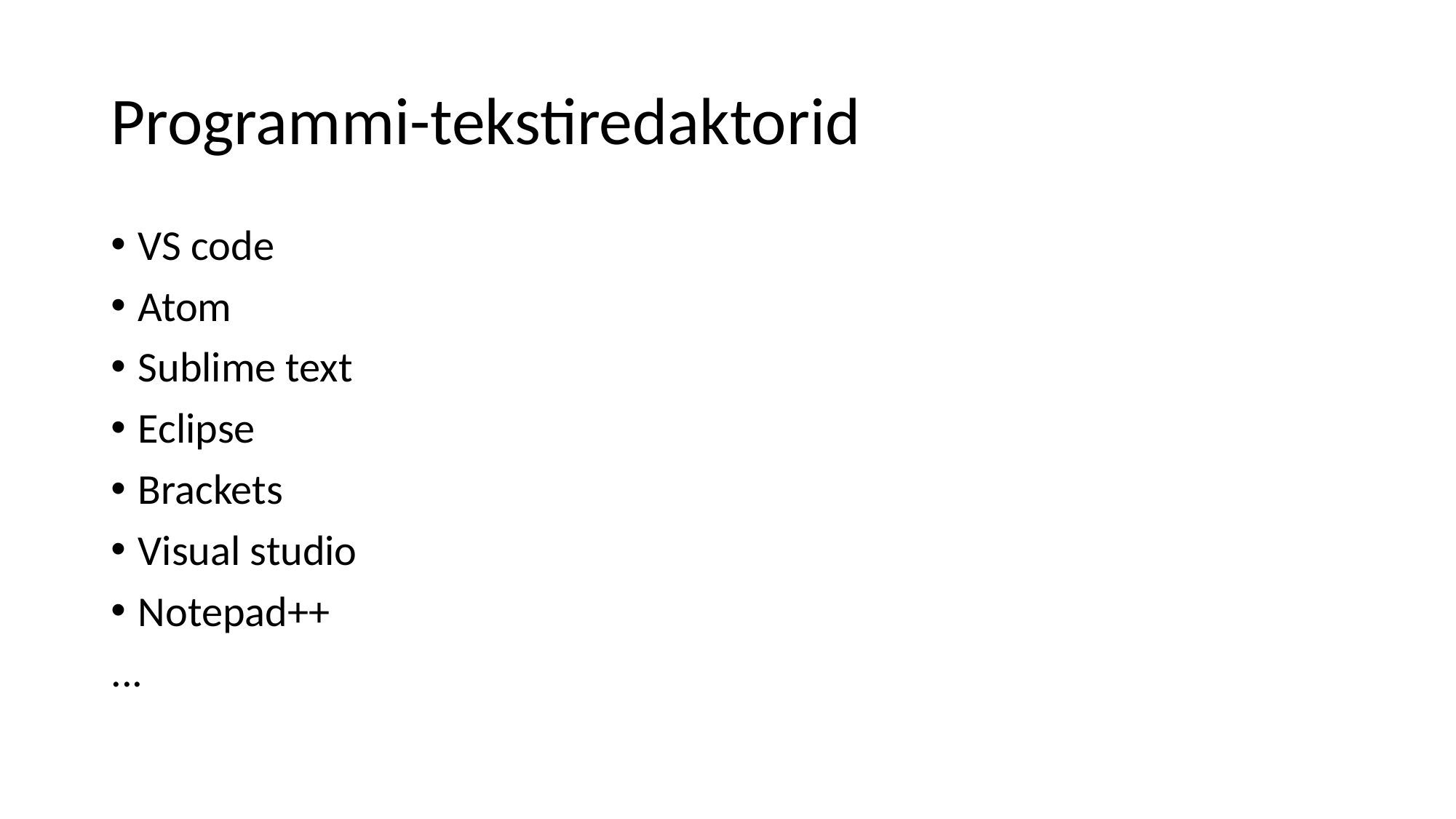

# Programmi-tekstiredaktorid
VS code
Atom
Sublime text
Eclipse
Brackets
Visual studio
Notepad++
...